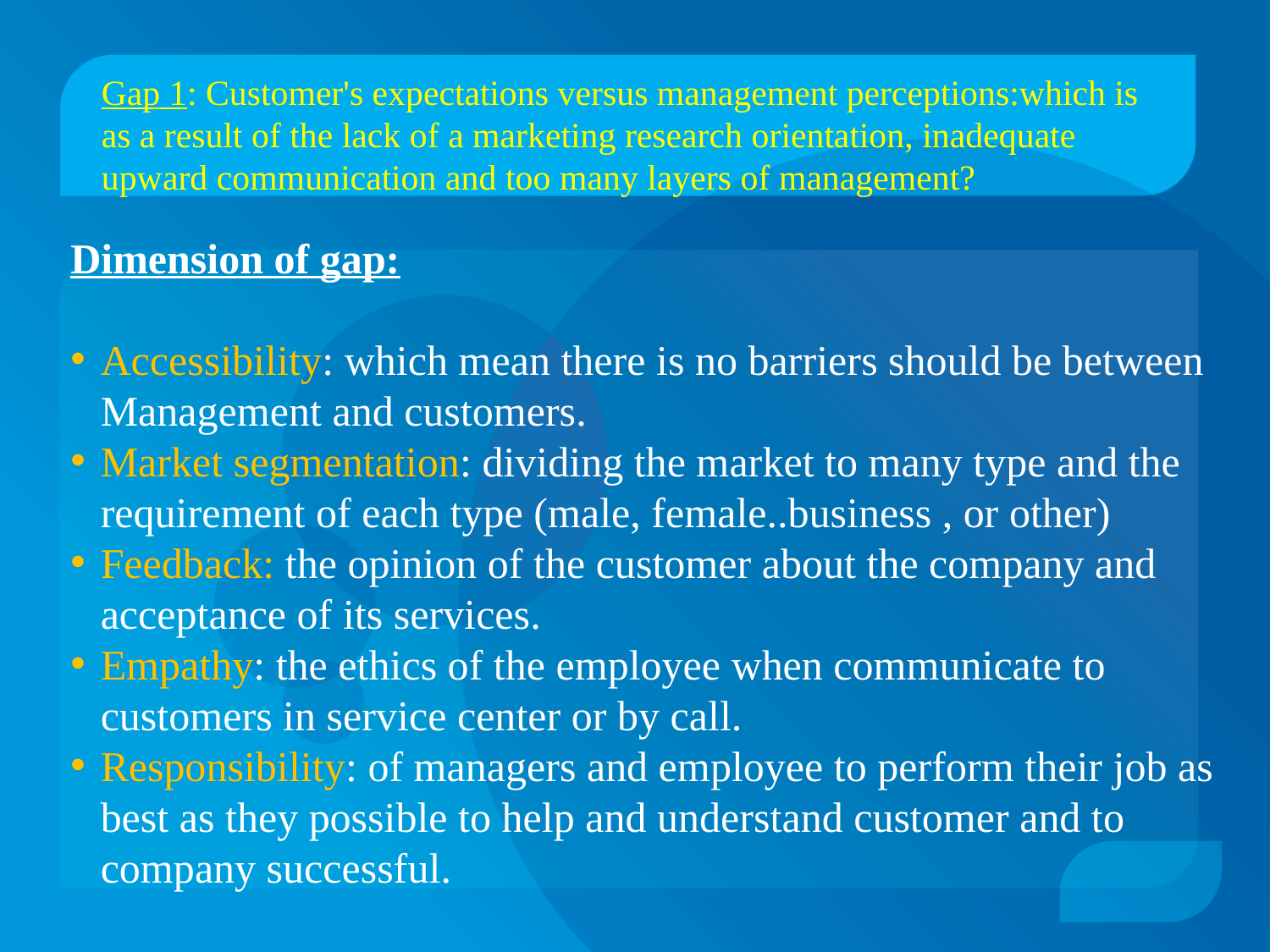

Gap 1: Customer's expectations versus management perceptions:which is as a result of the lack of a marketing research orientation, inadequate upward communication and too many layers of management?

Dimension of gap:

Accessibility: which mean there is no barriers should be between Management and customers.
Market segmentation: dividing the market to many type and the requirement of each type (male, female..business , or other)
Feedback: the opinion of the customer about the company and acceptance of its services.
Empathy: the ethics of the employee when communicate to customers in service center or by call.
Responsibility: of managers and employee to perform their job as best as they possible to help and understand customer and to company successful.